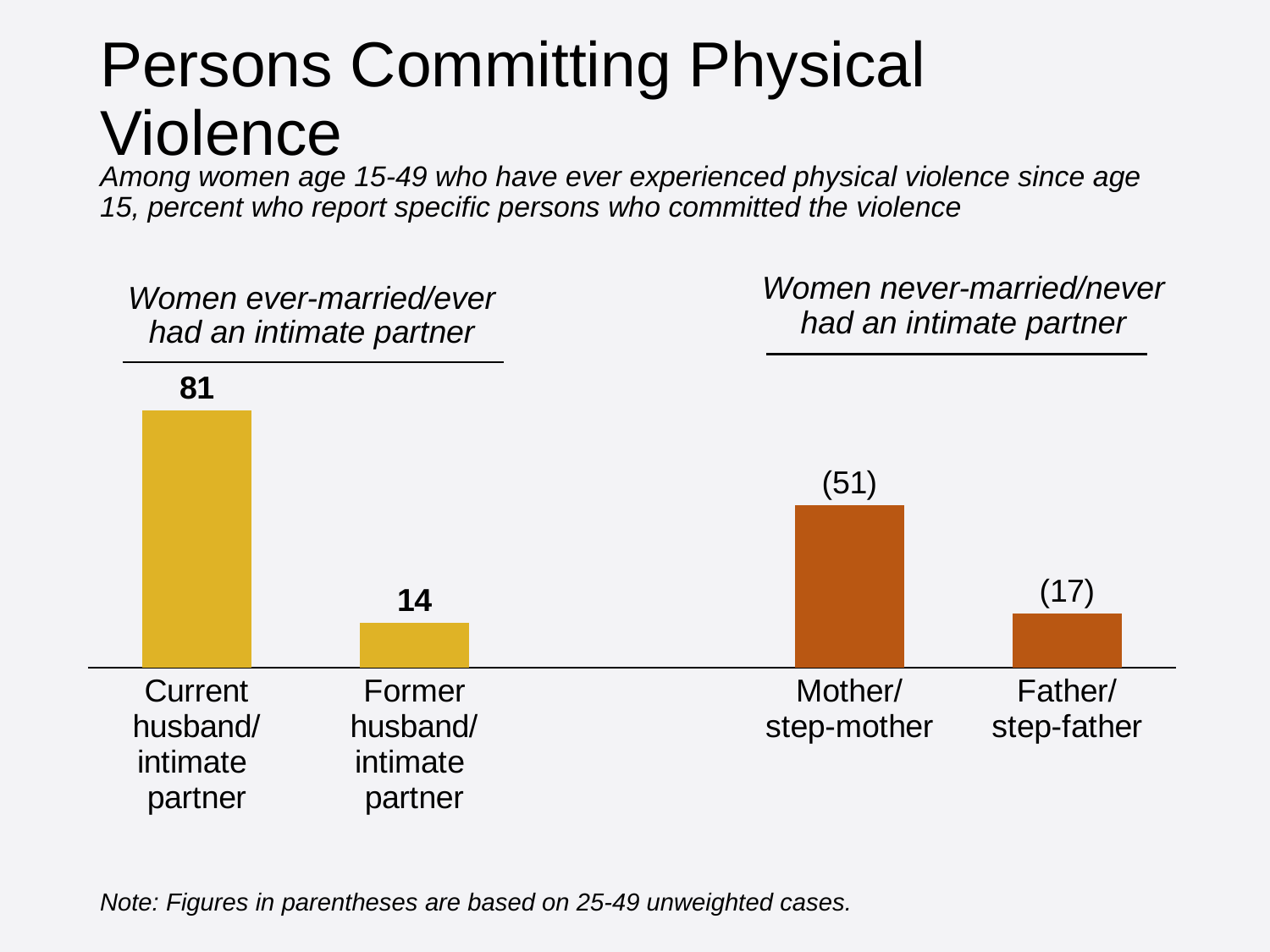

# Persons Committing Physical Violence
Among women age 15-49 who have ever experienced physical violence since age 15, percent who report specific persons who committed the violence
Women never-married/never had an intimate partner
Women ever-married/ever had an intimate partner

### Chart

| Category | Current husband/ intimate
partner |
|---|---|
| Current husband/ intimate
partner | 81.0 |
| Former husband/ intimate
partner | 14.0 |
|  | None |
| Mother/
step-mother | 51.0 |
| Father/
step-father | 17.0 |
Note: Figures in parentheses are based on 25-49 unweighted cases.